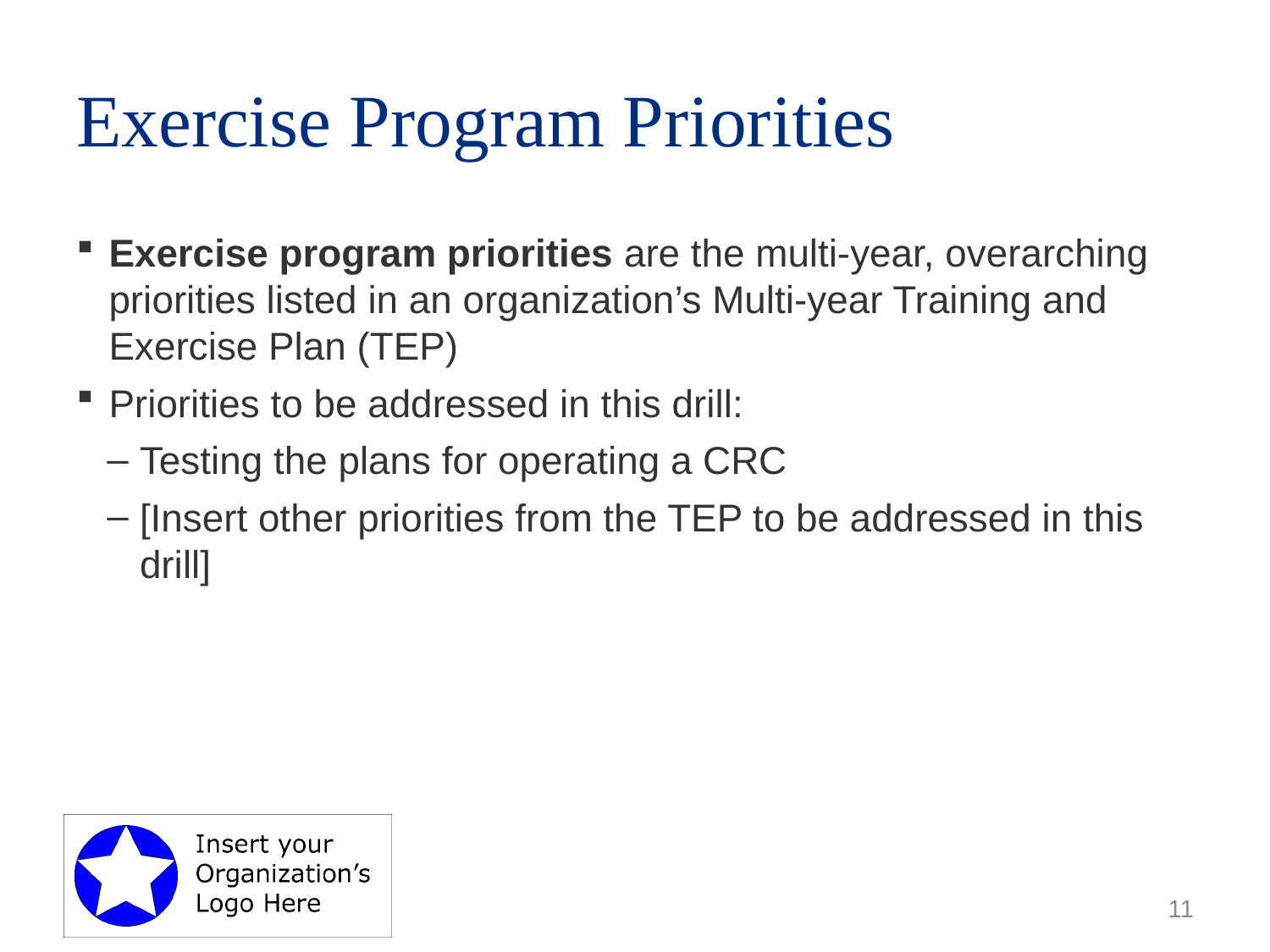

# Exercise Program Priorities
Exercise program priorities are the multi-year, overarching priorities listed in an organization’s Multi-year Training and Exercise Plan (TEP)
Priorities to be addressed in this drill:
Testing the plans for operating a CRC
[Insert other priorities from the TEP to be addressed in this drill]

11